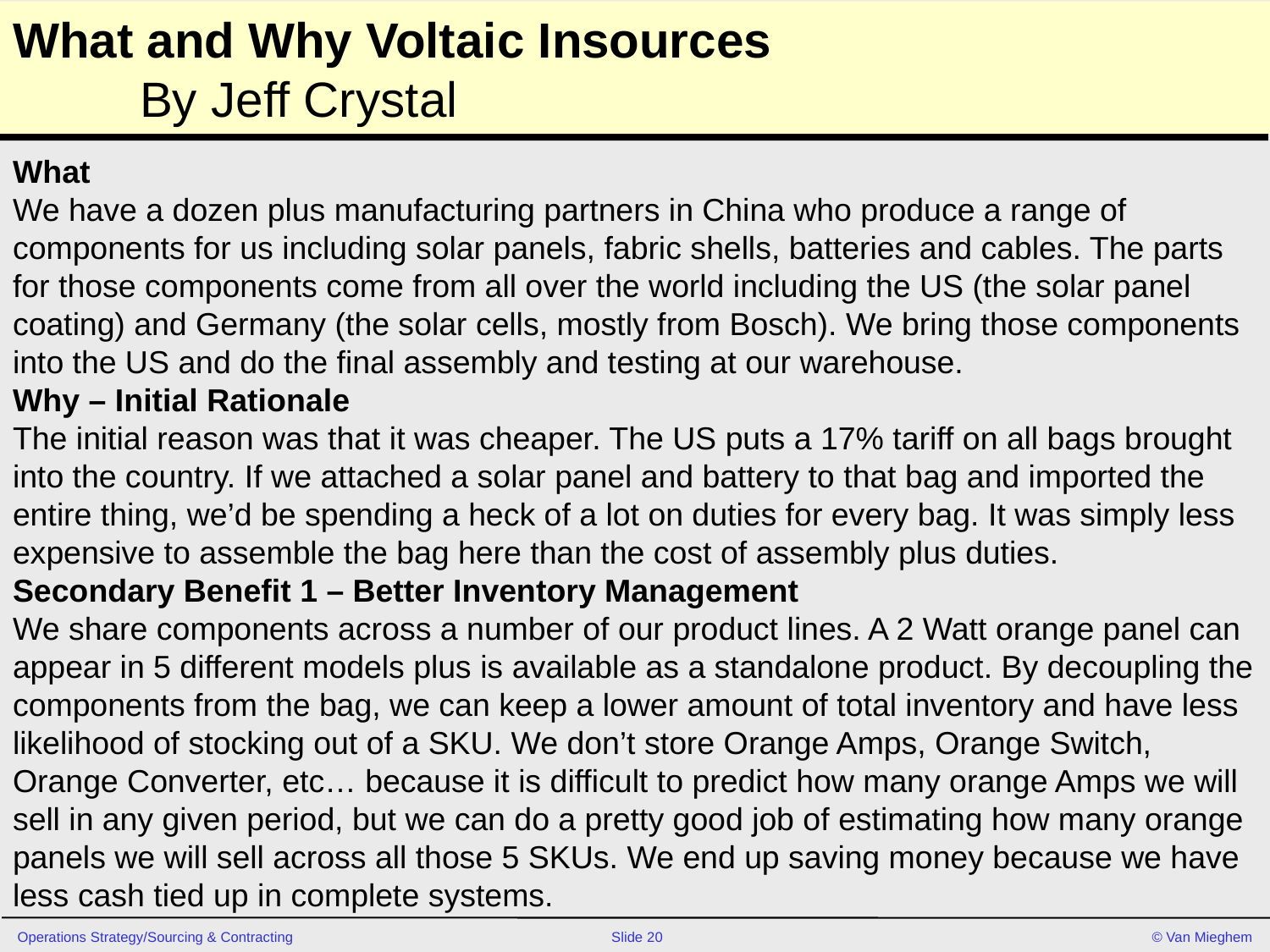

# What and Why Voltaic Insources By Jeff Crystal
What
We have a dozen plus manufacturing partners in China who produce a range of components for us including solar panels, fabric shells, batteries and cables. The parts for those components come from all over the world including the US (the solar panel coating) and Germany (the solar cells, mostly from Bosch). We bring those components into the US and do the final assembly and testing at our warehouse.
Why – Initial Rationale
The initial reason was that it was cheaper. The US puts a 17% tariff on all bags brought into the country. If we attached a solar panel and battery to that bag and imported the entire thing, we’d be spending a heck of a lot on duties for every bag. It was simply less expensive to assemble the bag here than the cost of assembly plus duties.
Secondary Benefit 1 – Better Inventory Management
We share components across a number of our product lines. A 2 Watt orange panel can appear in 5 different models plus is available as a standalone product. By decoupling the components from the bag, we can keep a lower amount of total inventory and have less likelihood of stocking out of a SKU. We don’t store Orange Amps, Orange Switch, Orange Converter, etc… because it is difficult to predict how many orange Amps we will sell in any given period, but we can do a pretty good job of estimating how many orange panels we will sell across all those 5 SKUs. We end up saving money because we have less cash tied up in complete systems.